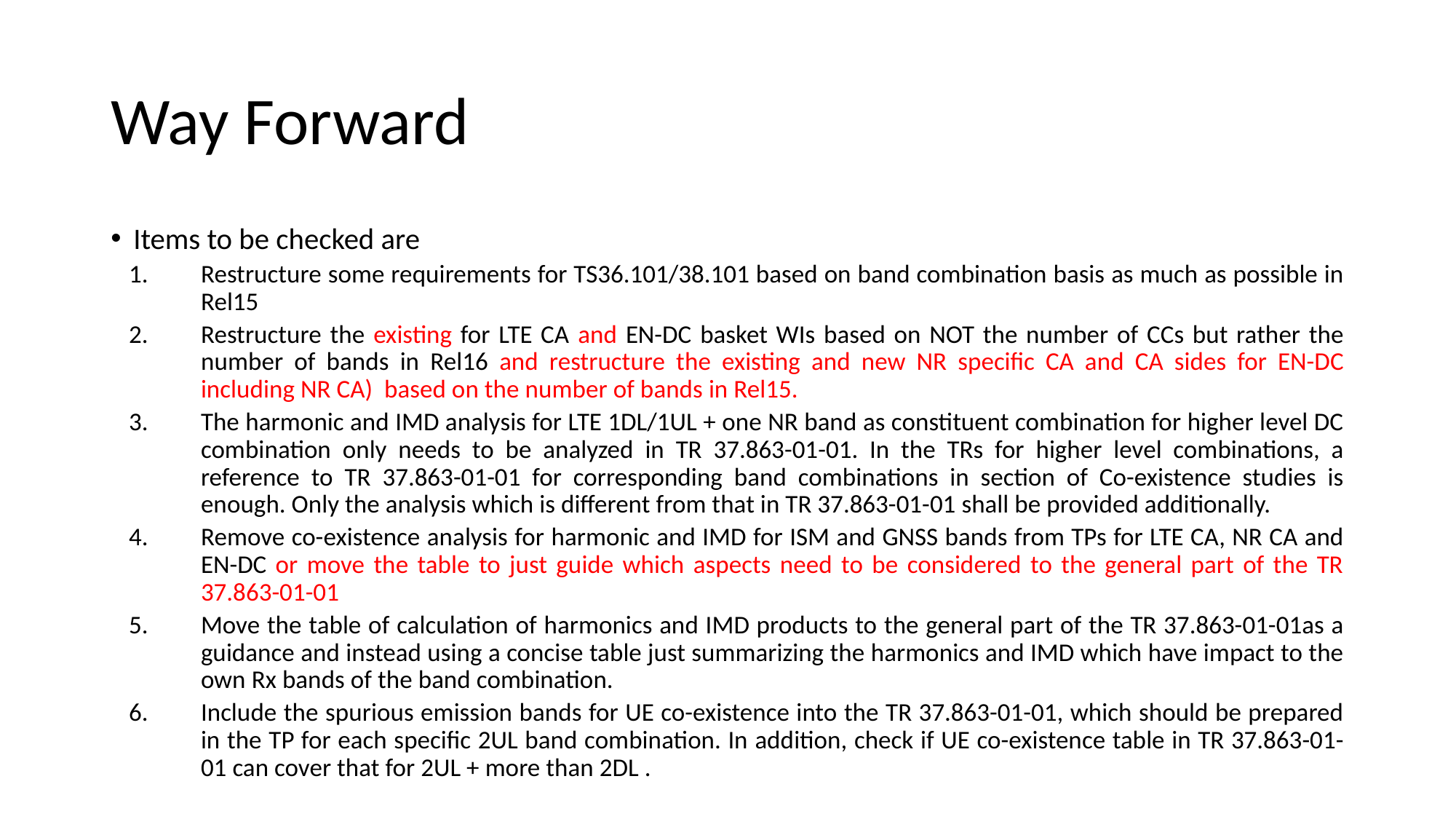

# Way Forward
Items to be checked are
Restructure some requirements for TS36.101/38.101 based on band combination basis as much as possible in Rel15
Restructure the existing for LTE CA and EN-DC basket WIs based on NOT the number of CCs but rather the number of bands in Rel16 and restructure the existing and new NR specific CA and CA sides for EN-DC including NR CA)  based on the number of bands in Rel15.
The harmonic and IMD analysis for LTE 1DL/1UL + one NR band as constituent combination for higher level DC combination only needs to be analyzed in TR 37.863-01-01. In the TRs for higher level combinations, a reference to TR 37.863-01-01 for corresponding band combinations in section of Co-existence studies is enough. Only the analysis which is different from that in TR 37.863-01-01 shall be provided additionally.
Remove co-existence analysis for harmonic and IMD for ISM and GNSS bands from TPs for LTE CA, NR CA and EN-DC or move the table to just guide which aspects need to be considered to the general part of the TR 37.863-01-01
Move the table of calculation of harmonics and IMD products to the general part of the TR 37.863-01-01as a guidance and instead using a concise table just summarizing the harmonics and IMD which have impact to the own Rx bands of the band combination.
Include the spurious emission bands for UE co-existence into the TR 37.863-01-01, which should be prepared in the TP for each specific 2UL band combination. In addition, check if UE co-existence table in TR 37.863-01-01 can cover that for 2UL + more than 2DL .